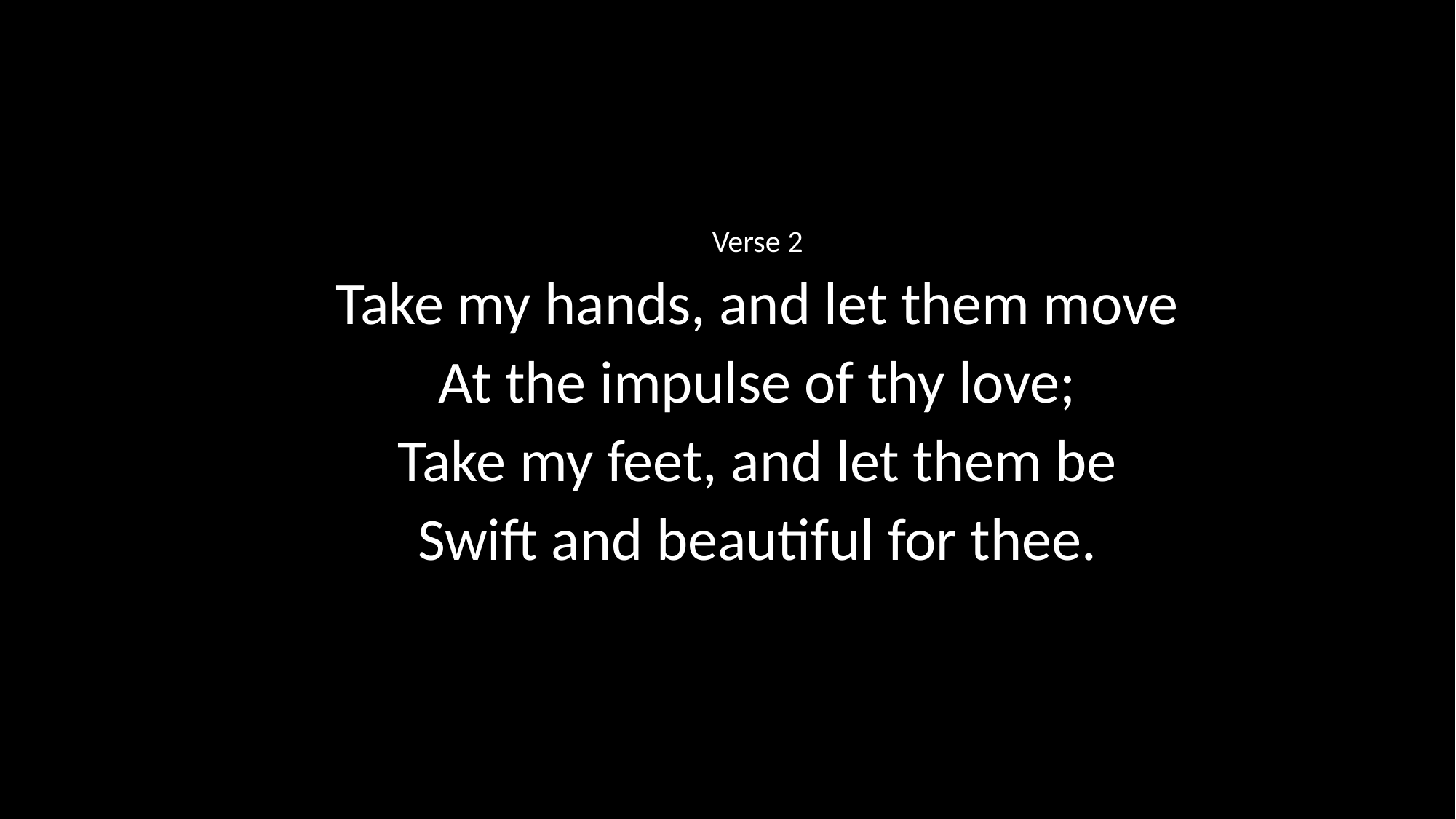

Verse 2
Take my hands, and let them move
At the impulse of thy love;
Take my feet, and let them be
Swift and beautiful for thee.